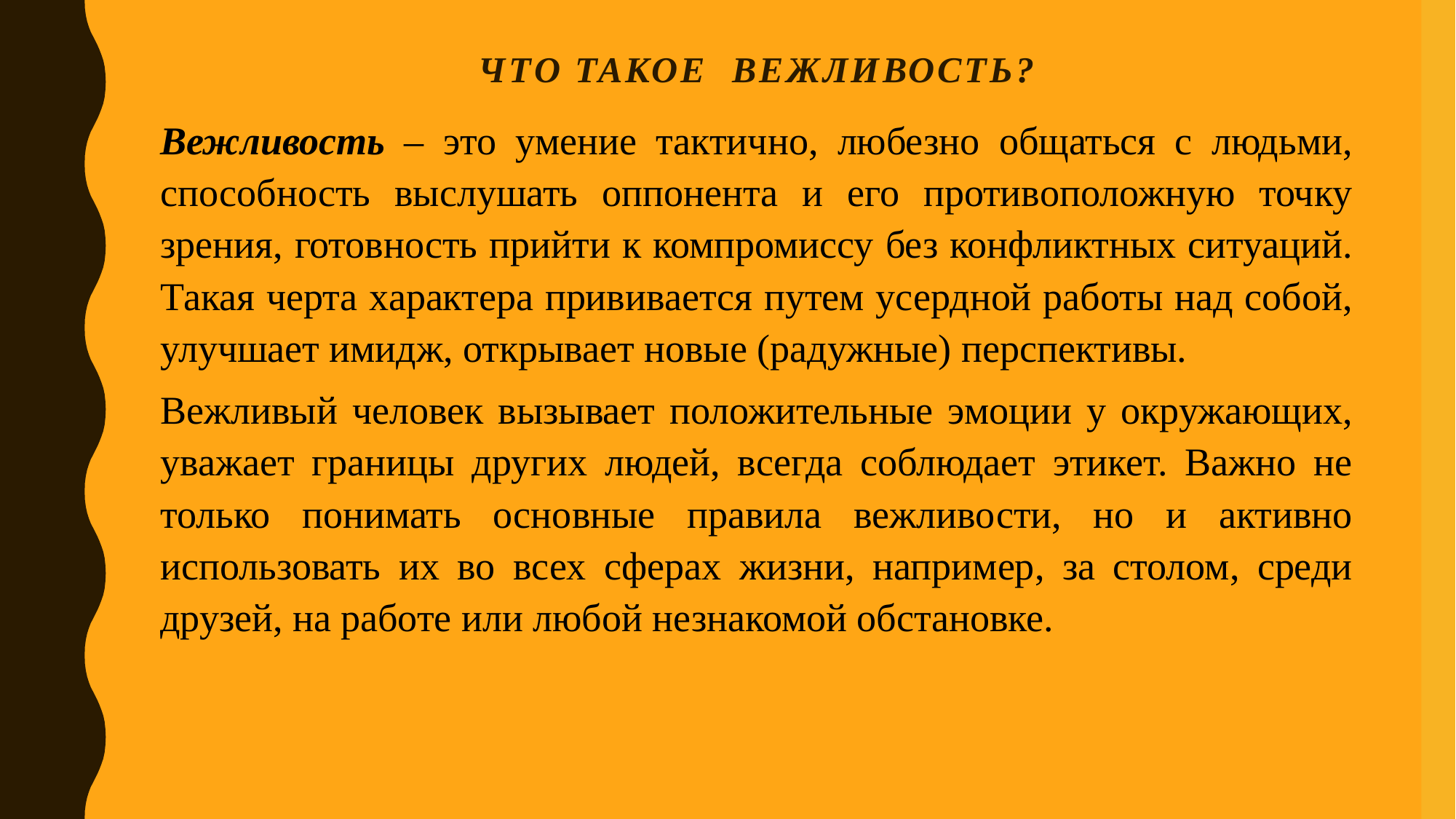

# Что такое  вежливость?
Вежливость – это умение тактично, любезно общаться с людьми, способность выслушать оппонента и его противоположную точку зрения, готовность прийти к компромиссу без конфликтных ситуаций. Такая черта характера прививается путем усердной работы над собой, улучшает имидж, открывает новые (радужные) перспективы.
Вежливый человек вызывает положительные эмоции у окружающих, уважает границы других людей, всегда соблюдает этикет. Важно не только понимать основные правила вежливости, но и активно использовать их во всех сферах жизни, например, за столом, среди друзей, на работе или любой незнакомой обстановке.